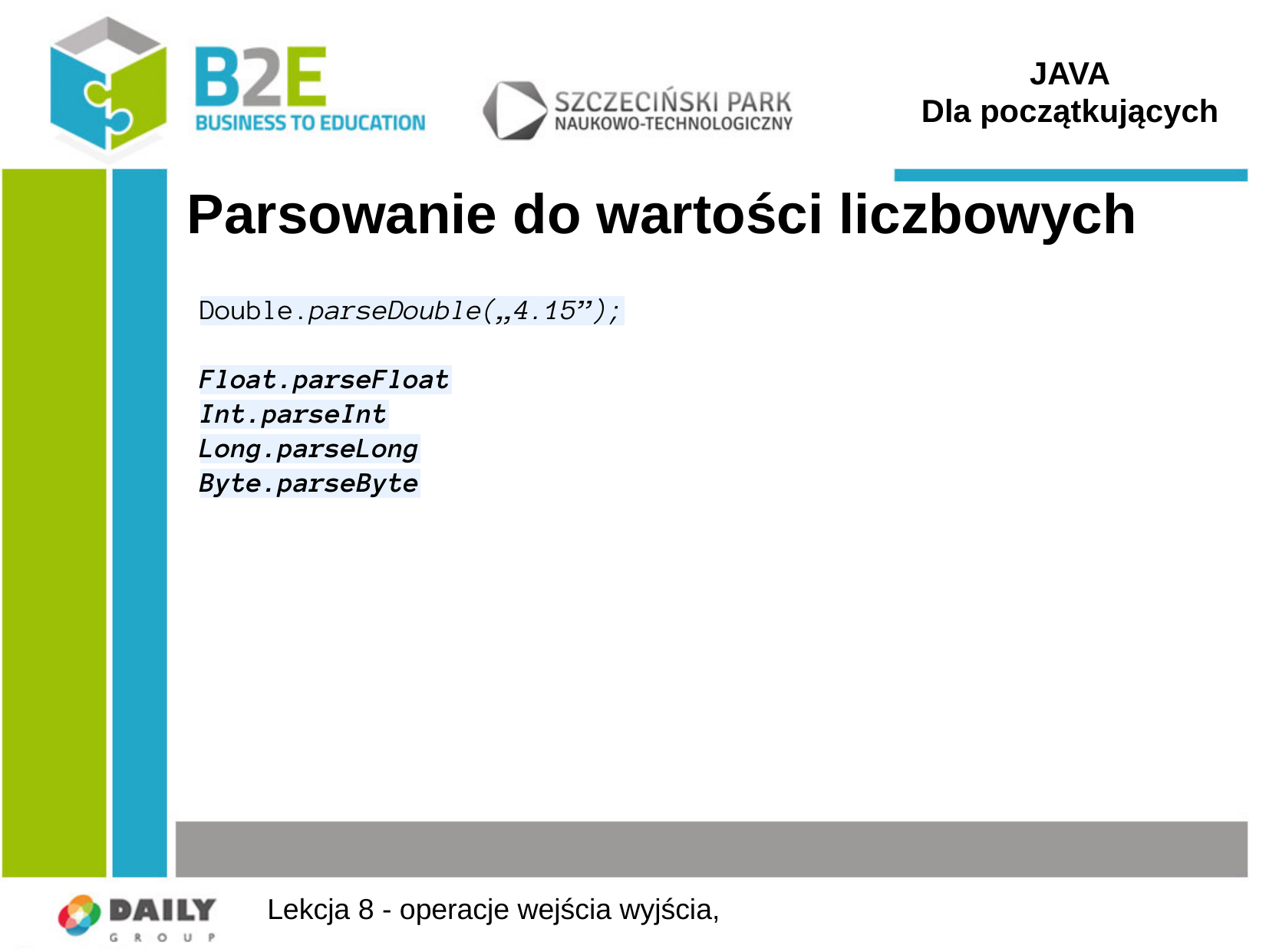

JAVA
Dla początkujących
# Parsowanie do wartości liczbowych
Double.parseDouble(„4.15”);

Float.parseFloat
Int.parseInt
Long.parseLong
Byte.parseByte
Lekcja 8 - operacje wejścia wyjścia,